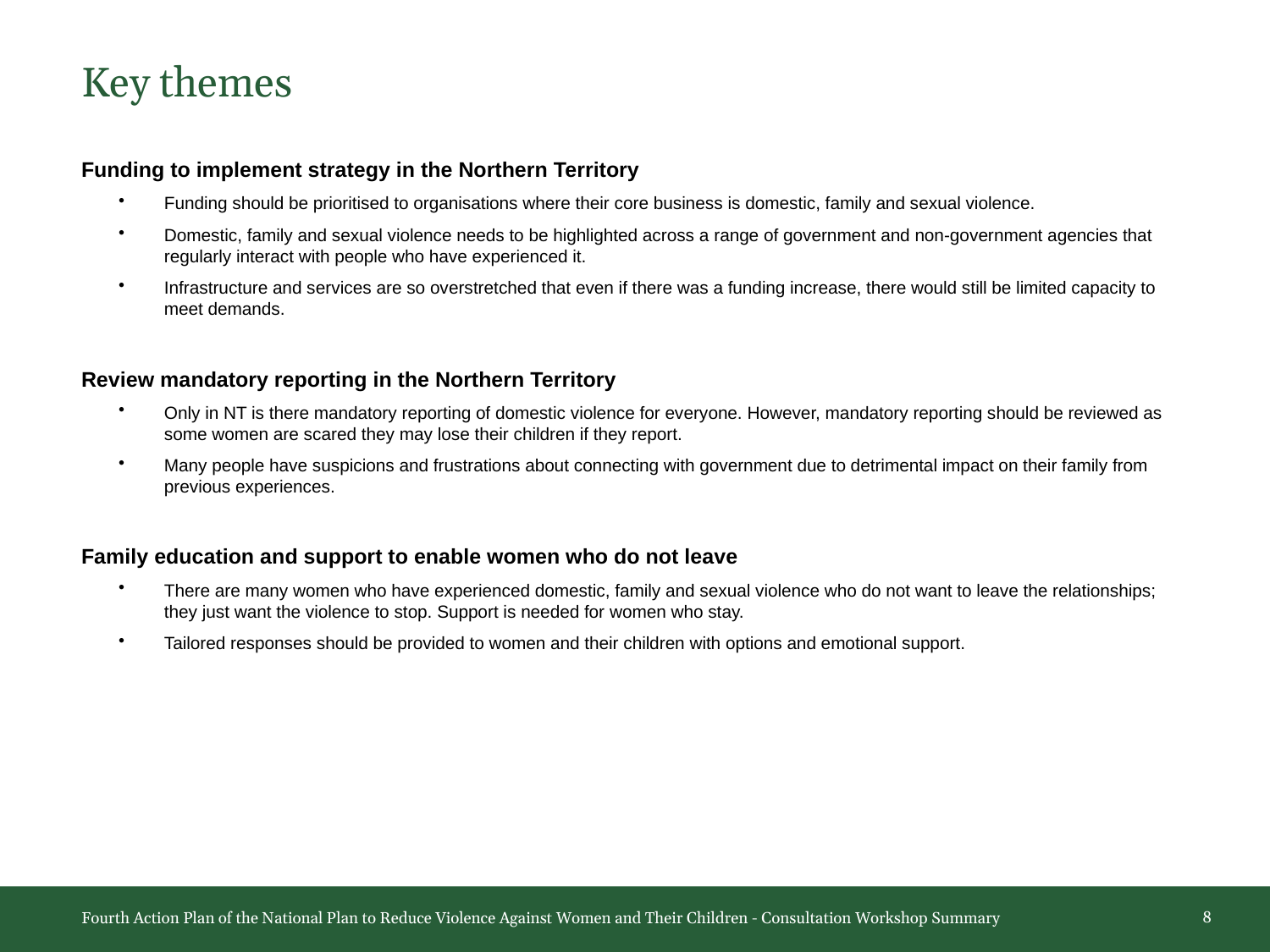

# Key themes
Funding to implement strategy in the Northern Territory
Funding should be prioritised to organisations where their core business is domestic, family and sexual violence.
Domestic, family and sexual violence needs to be highlighted across a range of government and non-government agencies that regularly interact with people who have experienced it.
Infrastructure and services are so overstretched that even if there was a funding increase, there would still be limited capacity to meet demands.

Review mandatory reporting in the Northern Territory
Only in NT is there mandatory reporting of domestic violence for everyone. However, mandatory reporting should be reviewed as some women are scared they may lose their children if they report.
Many people have suspicions and frustrations about connecting with government due to detrimental impact on their family from previous experiences.

Family education and support to enable women who do not leave
There are many women who have experienced domestic, family and sexual violence who do not want to leave the relationships; they just want the violence to stop. Support is needed for women who stay.
Tailored responses should be provided to women and their children with options and emotional support.
Fourth Action Plan of the National Plan to Reduce Violence Against Women and Their Children - Consultation Workshop Summary
8